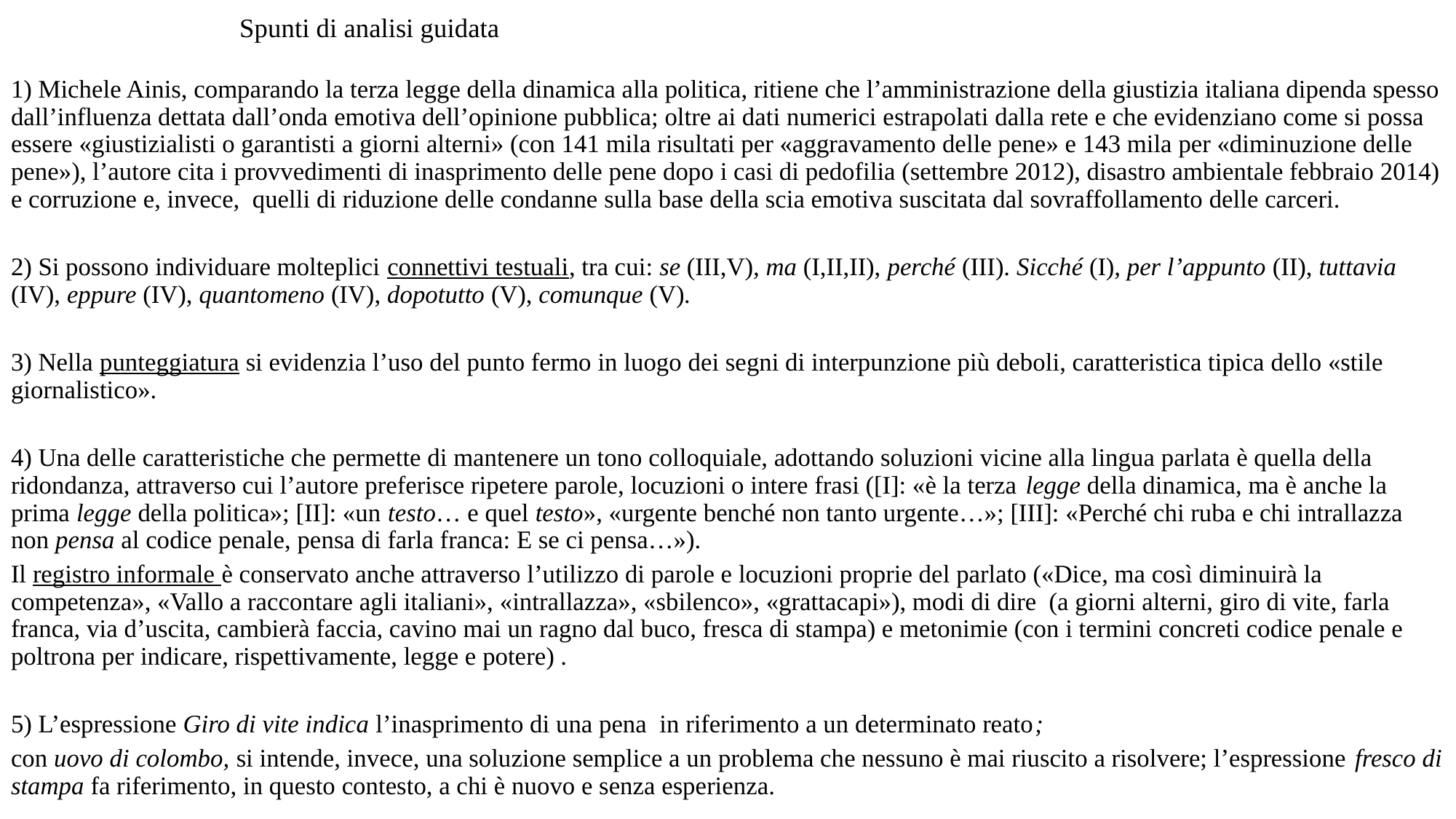

# Spunti di analisi guidata
1) Michele Ainis, comparando la terza legge della dinamica alla politica, ritiene che l’amministrazione della giustizia italiana dipenda spesso dall’influenza dettata dall’onda emotiva dell’opinione pubblica; oltre ai dati numerici estrapolati dalla rete e che evidenziano come si possa essere «giustizialisti o garantisti a giorni alterni» (con 141 mila risultati per «aggravamento delle pene» e 143 mila per «diminuzione delle pene»), l’autore cita i provvedimenti di inasprimento delle pene dopo i casi di pedofilia (settembre 2012), disastro ambientale febbraio 2014) e corruzione e, invece,  quelli di riduzione delle condanne sulla base della scia emotiva suscitata dal sovraffollamento delle carceri.

2) Si possono individuare molteplici connettivi testuali, tra cui: se (III,V), ma (I,II,II), perché (III). Sicché (I), per l’appunto (II), tuttavia (IV), eppure (IV), quantomeno (IV), dopotutto (V), comunque (V).

3) Nella punteggiatura si evidenzia l’uso del punto fermo in luogo dei segni di interpunzione più deboli, caratteristica tipica dello «stile giornalistico».

4) Una delle caratteristiche che permette di mantenere un tono colloquiale, adottando soluzioni vicine alla lingua parlata è quella della ridondanza, attraverso cui l’autore preferisce ripetere parole, locuzioni o intere frasi ([I]: «è la terza legge della dinamica, ma è anche la prima legge della politica»; [II]: «un testo… e quel testo», «urgente benché non tanto urgente…»; [III]: «Perché chi ruba e chi intrallazza non pensa al codice penale, pensa di farla franca: E se ci pensa…»).
Il registro informale è conservato anche attraverso l’utilizzo di parole e locuzioni proprie del parlato («Dice, ma così diminuirà la competenza», «Vallo a raccontare agli italiani», «intrallazza», «sbilenco», «grattacapi»), modi di dire  (a giorni alterni, giro di vite, farla franca, via d’uscita, cambierà faccia, cavino mai un ragno dal buco, fresca di stampa) e metonimie (con i termini concreti codice penale e poltrona per indicare, rispettivamente, legge e potere) .

5) L’espressione Giro di vite indica l’inasprimento di una pena  in riferimento a un determinato reato;
con uovo di colombo, si intende, invece, una soluzione semplice a un problema che nessuno è mai riuscito a risolvere; l’espressione fresco di stampa fa riferimento, in questo contesto, a chi è nuovo e senza esperienza.